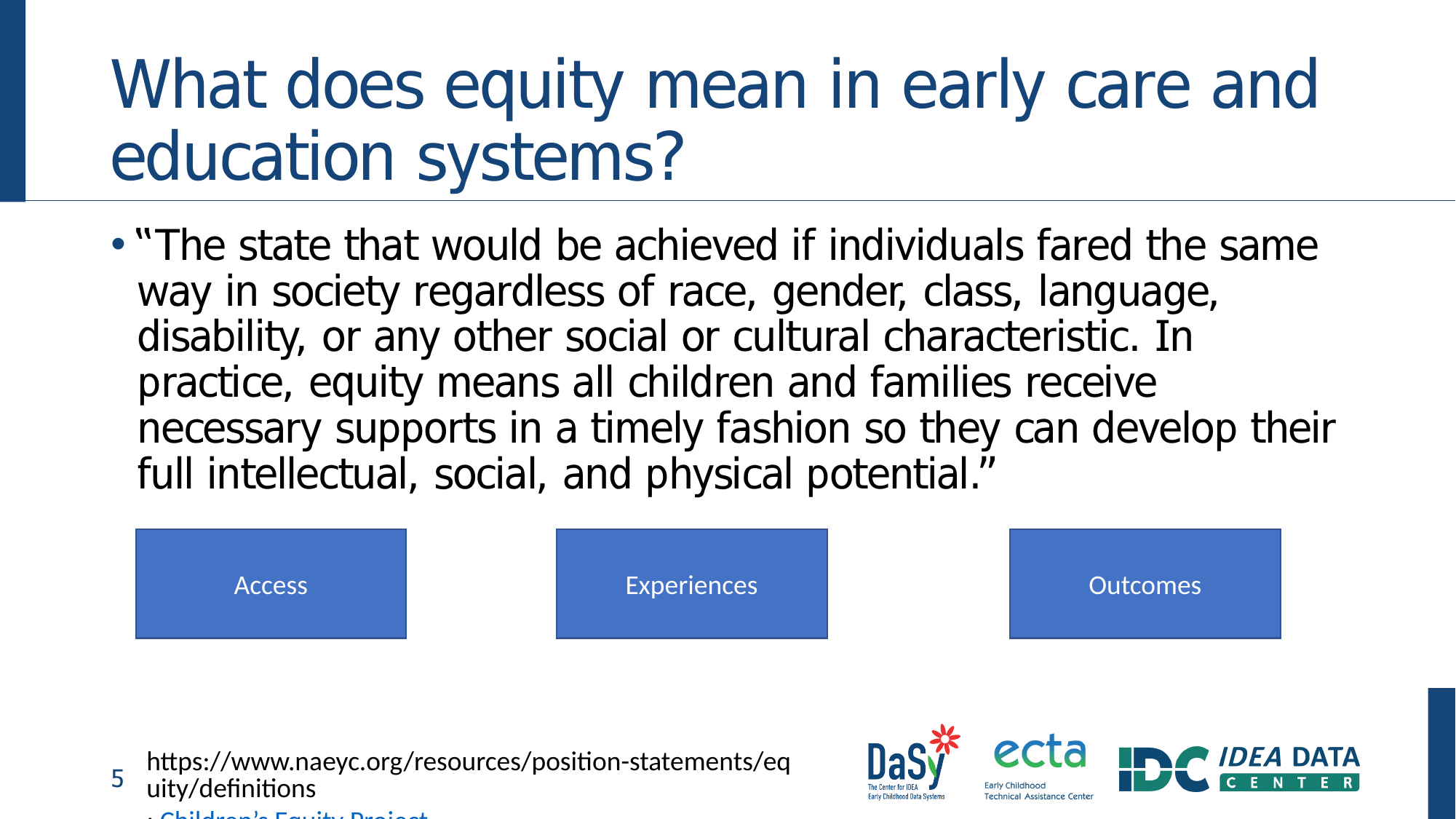

# What does equity mean in early care and education systems?
“The state that would be achieved if individuals fared the same way in society regardless of race, gender, class, language, disability, or any other social or cultural characteristic. In practice, equity means all children and families receive necessary supports in a timely fashion so they can develop their full intellectual, social, and physical potential.”
Access
Experiences
Outcomes
https://www.naeyc.org/resources/position-statements/equity/definitions; Children’s Equity Project